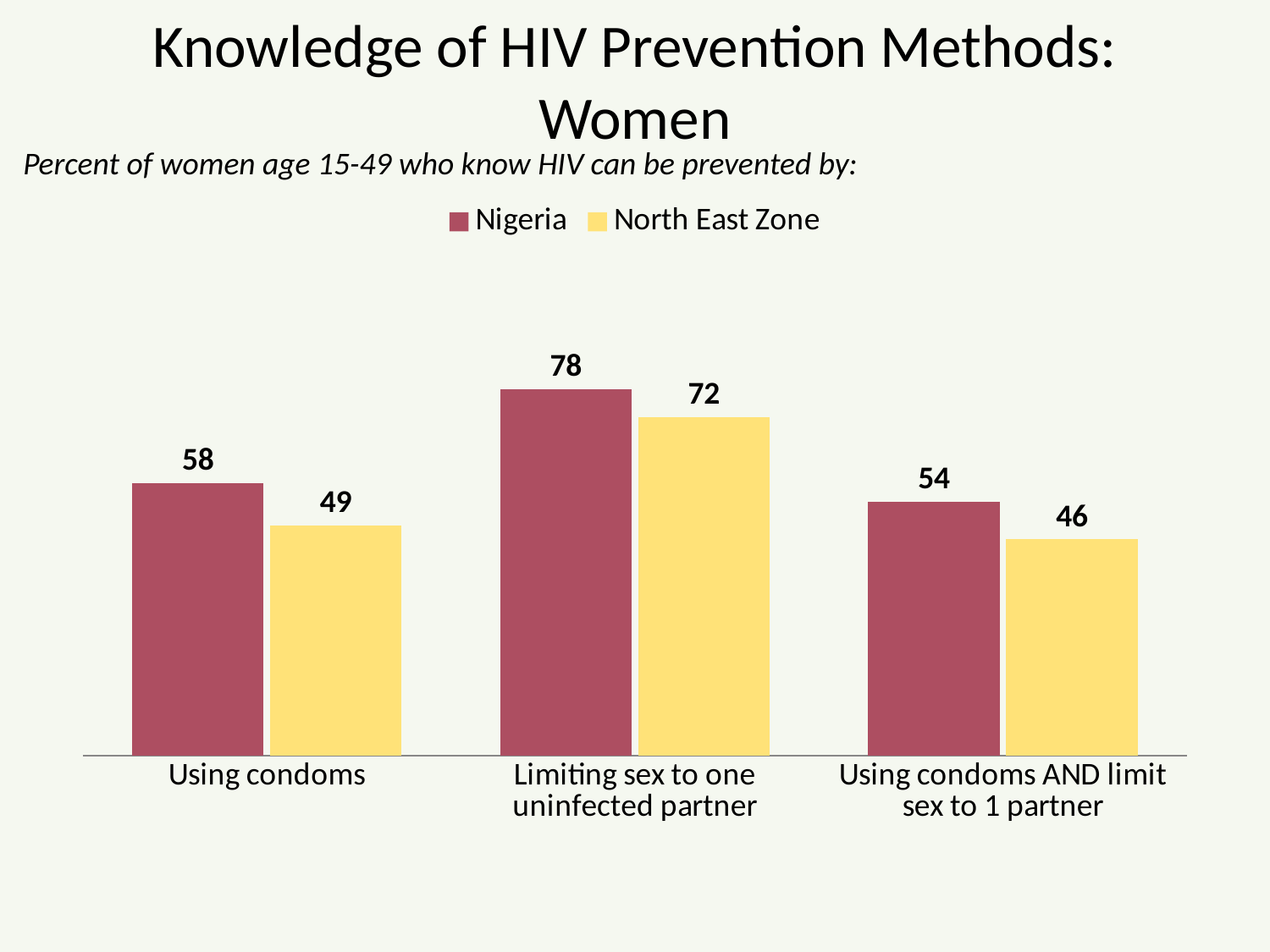

# Knowledge of HIV Prevention Methods: Women
Percent of women age 15-49 who know HIV can be prevented by:

### Chart

| Category | Nigeria | North East Zone |
|---|---|---|
| Using condoms | 58.0 | 49.0 |
| Limiting sex to one uninfected partner | 78.0 | 72.0 |
| Using condoms AND limit sex to 1 partner | 54.0 | 46.0 |